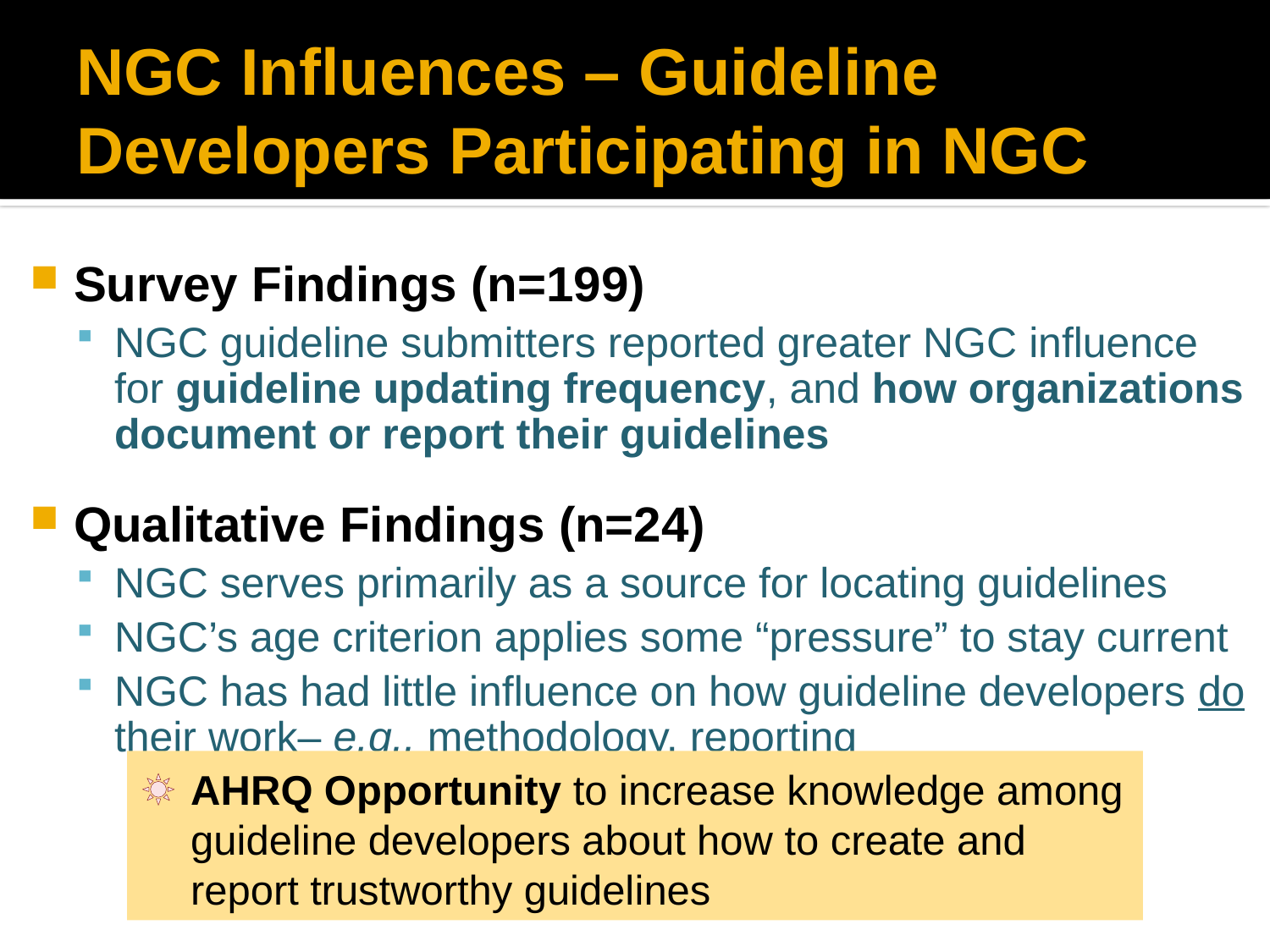

# NGC Influences – Guideline Developers Participating in NGC
Survey Findings (n=199)
NGC guideline submitters reported greater NGC influence for guideline updating frequency, and how organizations document or report their guidelines

Qualitative Findings (n=24)
NGC serves primarily as a source for locating guidelines
NGC’s age criterion applies some “pressure” to stay current
NGC has had little influence on how guideline developers do their work– e.g., methodology, reporting

AHRQ Opportunity to increase knowledge among guideline developers about how to create and report trustworthy guidelines